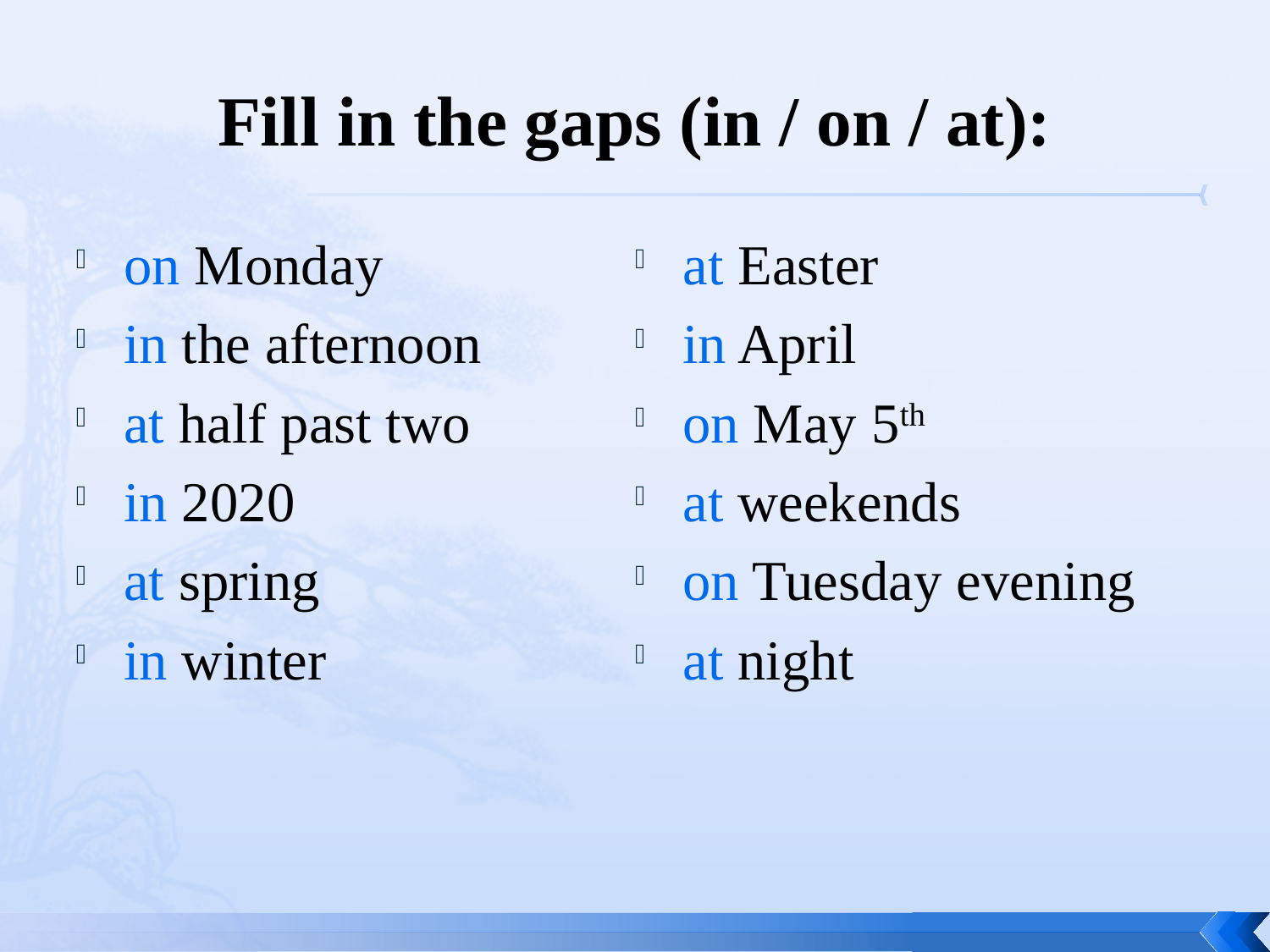

# Fill in the gaps (in / on / at):
on Monday
in the afternoon
at half past two
in 2020
at spring
in winter
at Easter
in April
on May 5th
at weekends
on Tuesday evening
at night